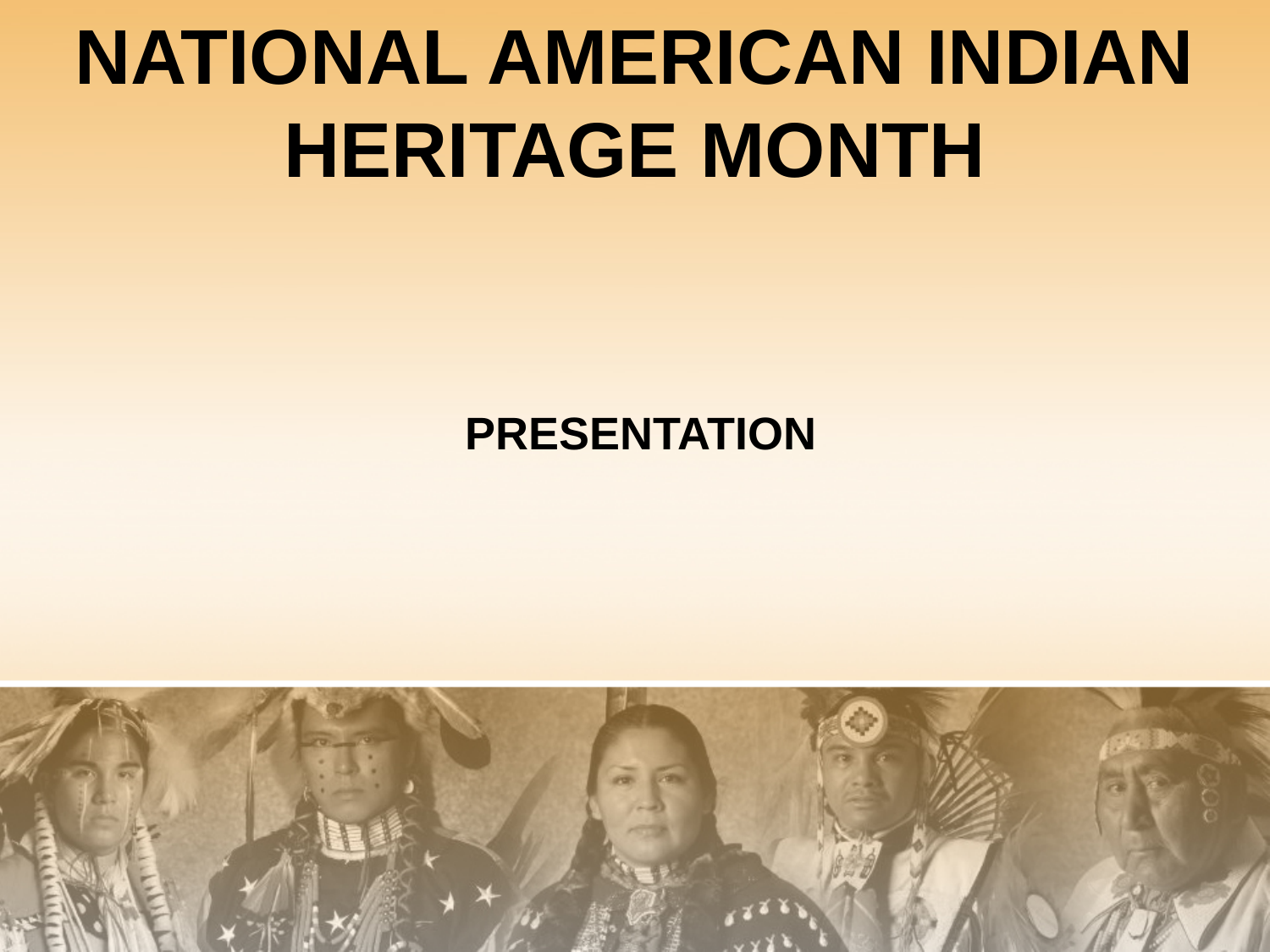

NATIONAL AMERICAN INDIAN HERITAGE MONTH
# PRESENTATION